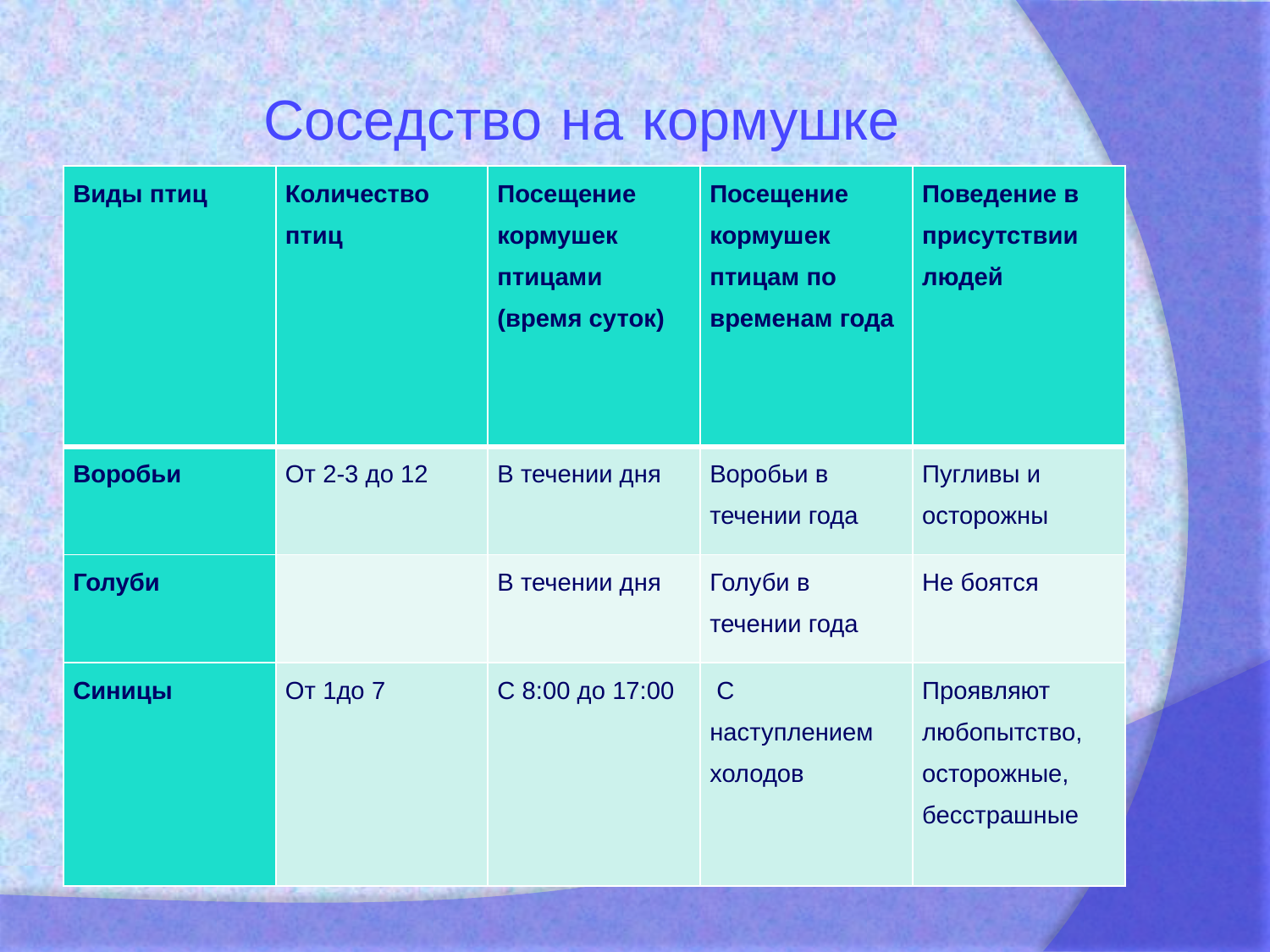

# Соседство на кормушке
| Виды птиц | Количество птиц | Посещение кормушек птицами (время суток) | Посещение кормушек птицам по временам года | Поведение в присутствии людей |
| --- | --- | --- | --- | --- |
| Воробьи | От 2-3 до 12 | В течении дня | Воробьи в течении года | Пугливы и осторожны |
| Голуби |  | В течении дня | Голуби в течении года | Не боятся |
| Синицы | От 1до 7 | С 8:00 до 17:00 | С наступлением холодов | Проявляют любопытство, осторожные, бесстрашные |